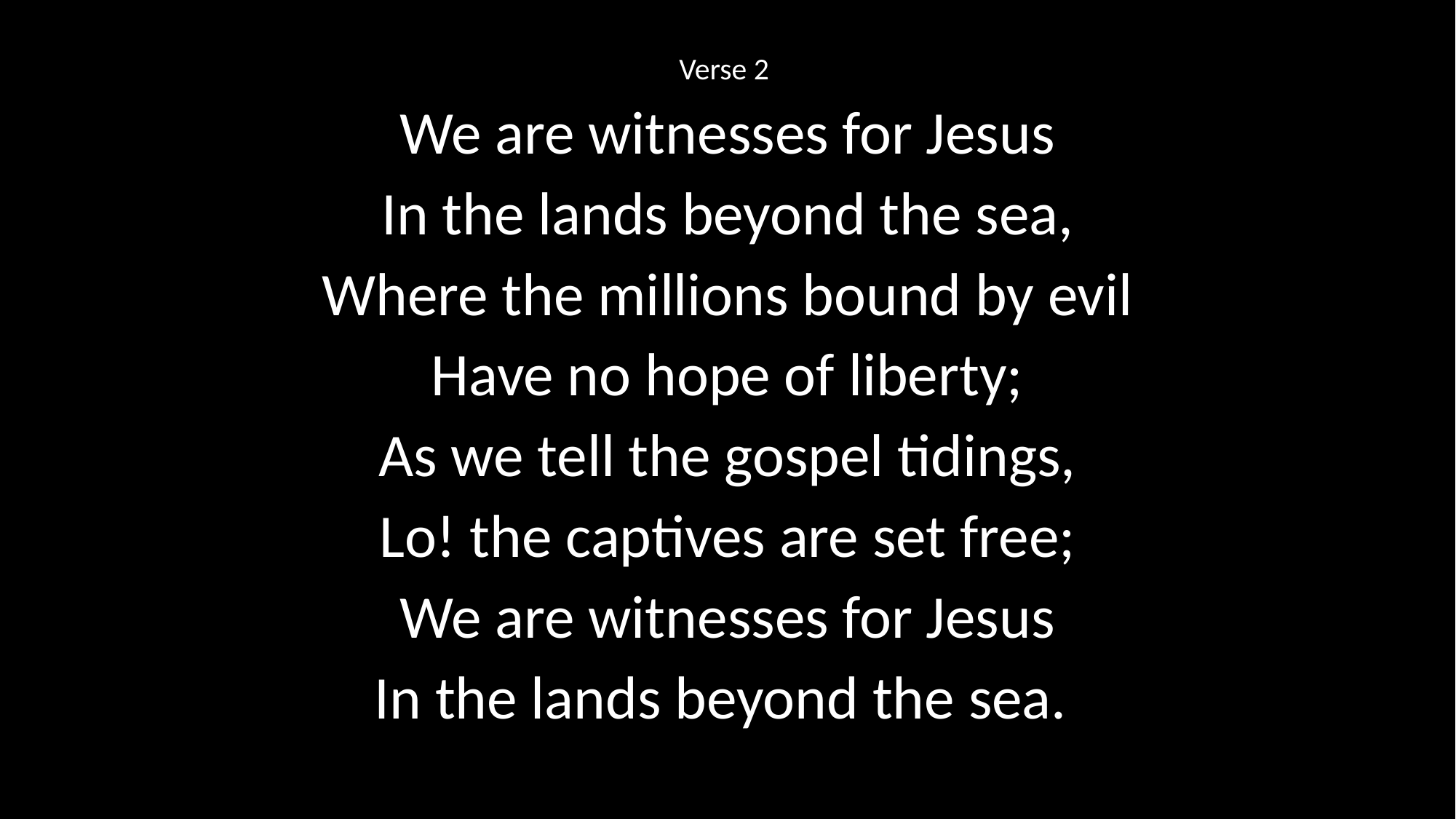

Verse 2
We are witnesses for Jesus
In the lands beyond the sea,
Where the millions bound by evil
Have no hope of liberty;
As we tell the gospel tidings,
Lo! the captives are set free;
We are witnesses for Jesus
In the lands beyond the sea.